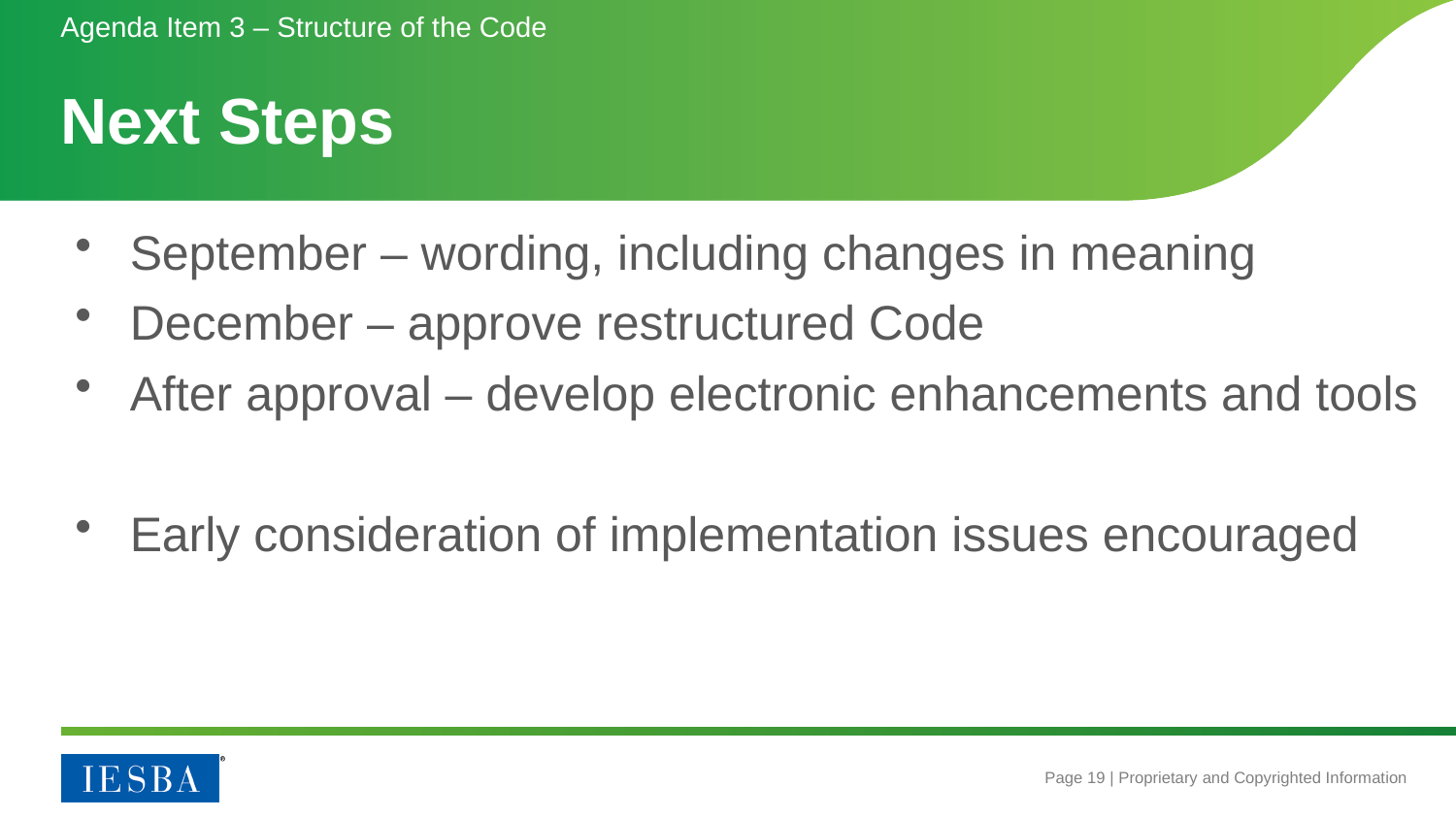

Agenda Item 3 – Structure of the Code
# Next Steps
September – wording, including changes in meaning
December – approve restructured Code
After approval – develop electronic enhancements and tools

Early consideration of implementation issues encouraged